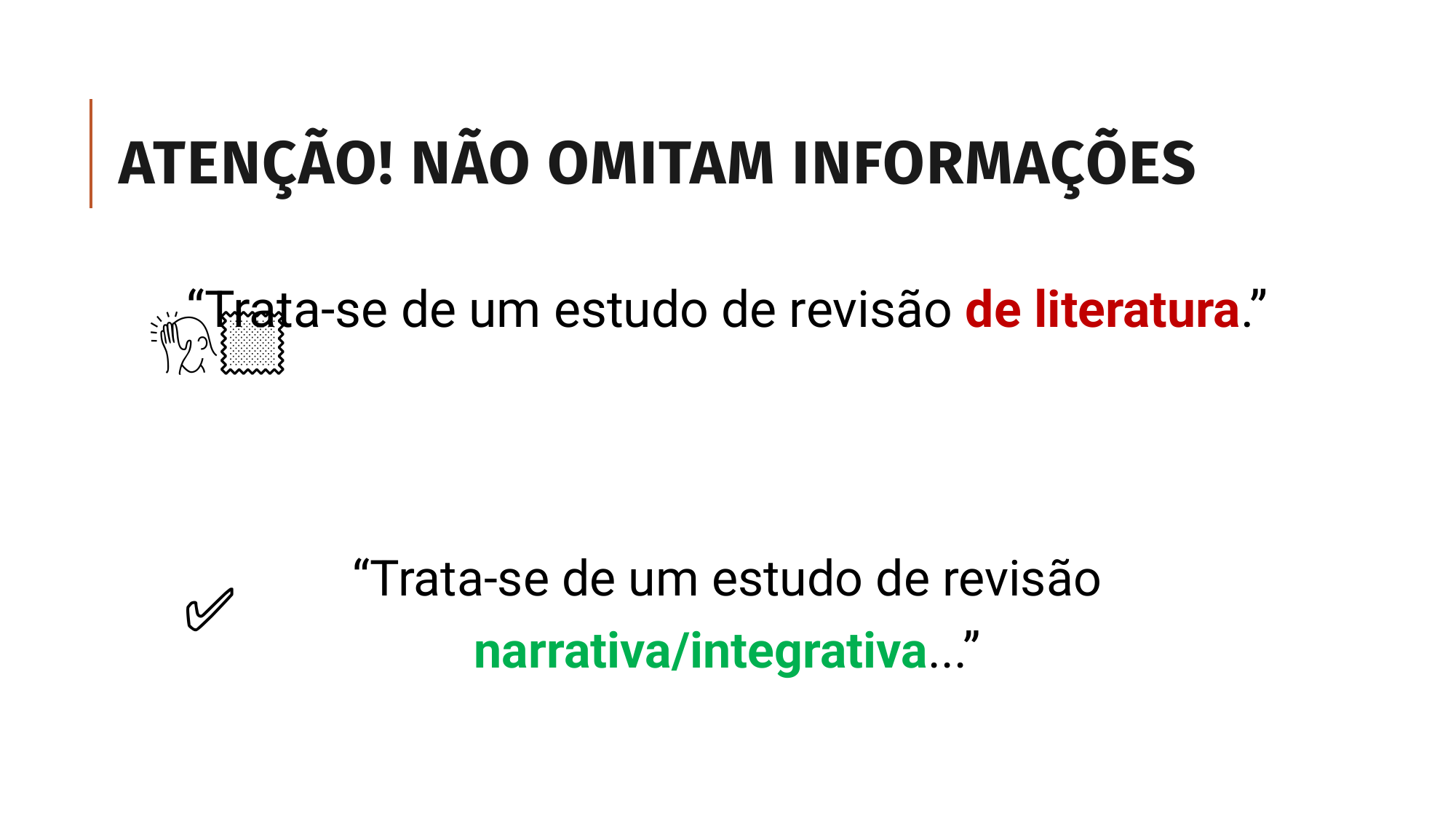

# Atenção! Não Omitam informações
“Trata-se de um estudo de revisão de literatura.”
🤦🏻
“Trata-se de um estudo de revisão narrativa/integrativa...”
✅